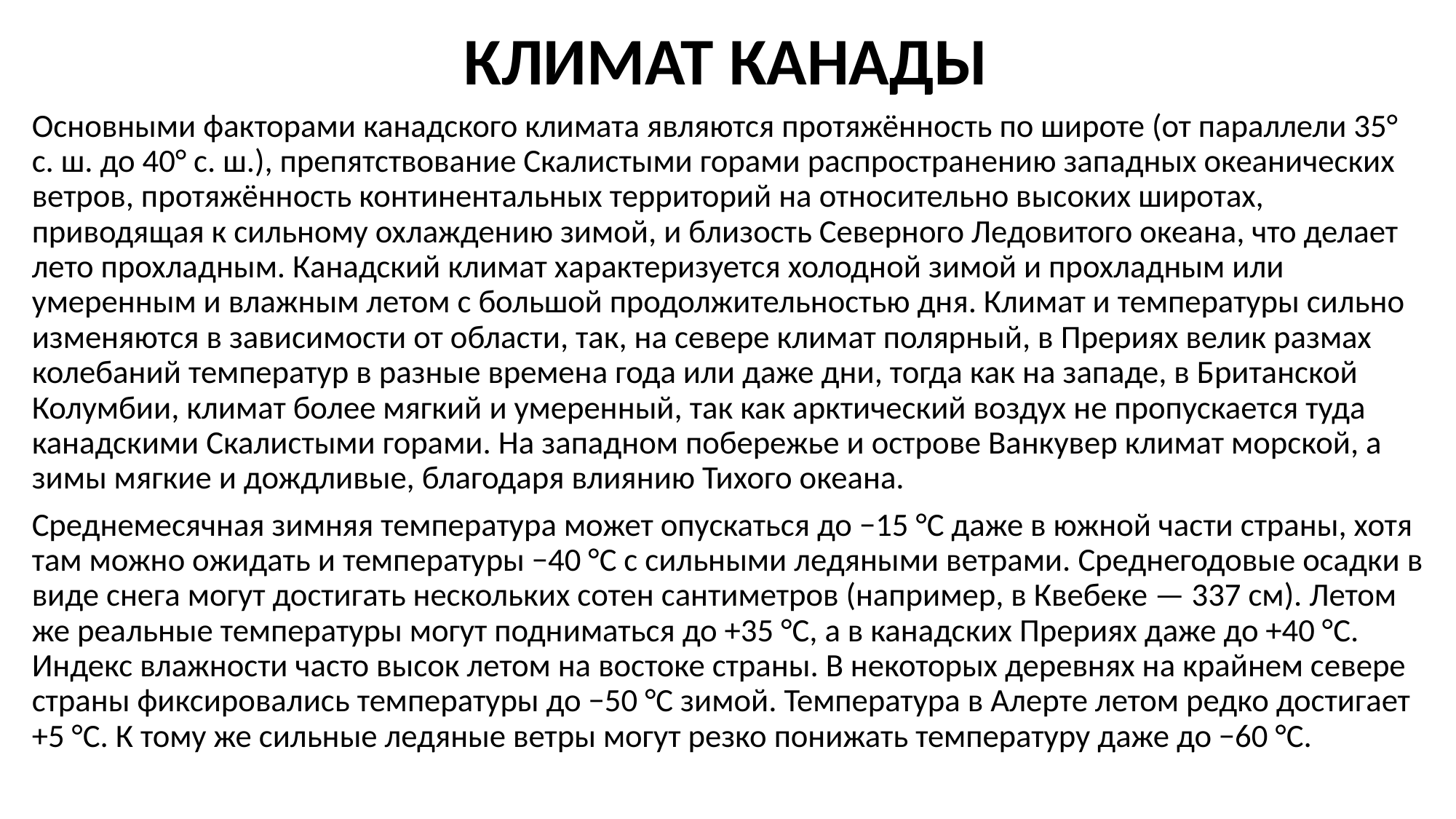

# КЛИМАТ КАНАДЫ
Основными факторами канадского климата являются протяжённость по широте (от параллели 35° с. ш. до 40° с. ш.), препятствование Скалистыми горами распространению западных океанических ветров, протяжённость континентальных территорий на относительно высоких широтах, приводящая к сильному охлаждению зимой, и близость Северного Ледовитого океана, что делает лето прохладным. Канадский климат характеризуется холодной зимой и прохладным или умеренным и влажным летом с большой продолжительностью дня. Климат и температуры сильно изменяются в зависимости от области, так, на севере климат полярный, в Прериях велик размах колебаний температур в разные времена года или даже дни, тогда как на западе, в Британской Колумбии, климат более мягкий и умеренный, так как арктический воздух не пропускается туда канадскими Скалистыми горами. На западном побережье и острове Ванкувер климат морской, а зимы мягкие и дождливые, благодаря влиянию Тихого океана.
Среднемесячная зимняя температура может опускаться до −15 °C даже в южной части страны, хотя там можно ожидать и температуры −40 °C с сильными ледяными ветрами. Среднегодовые осадки в виде снега могут достигать нескольких сотен сантиметров (например, в Квебеке — 337 см). Летом же реальные температуры могут подниматься до +35 °C, а в канадских Прериях даже до +40 °C. Индекс влажности часто высок летом на востоке страны. В некоторых деревнях на крайнем севере страны фиксировались температуры до −50 °C зимой. Температура в Алерте летом редко достигает +5 °C. К тому же сильные ледяные ветры могут резко понижать температуру даже до −60 °C.